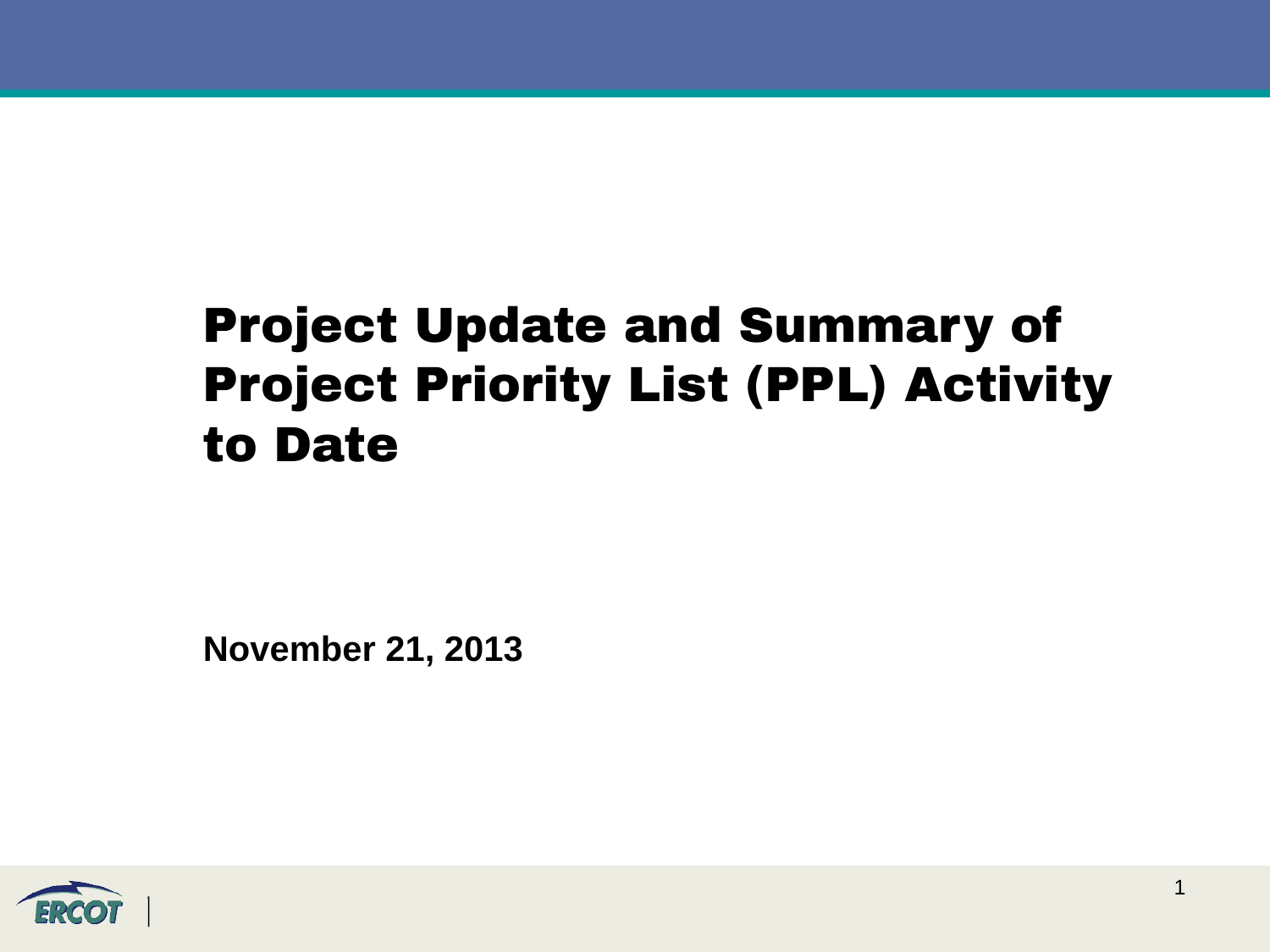

Project Update and Summary of Project Priority List (PPL) Activity to Date

November 21, 2013